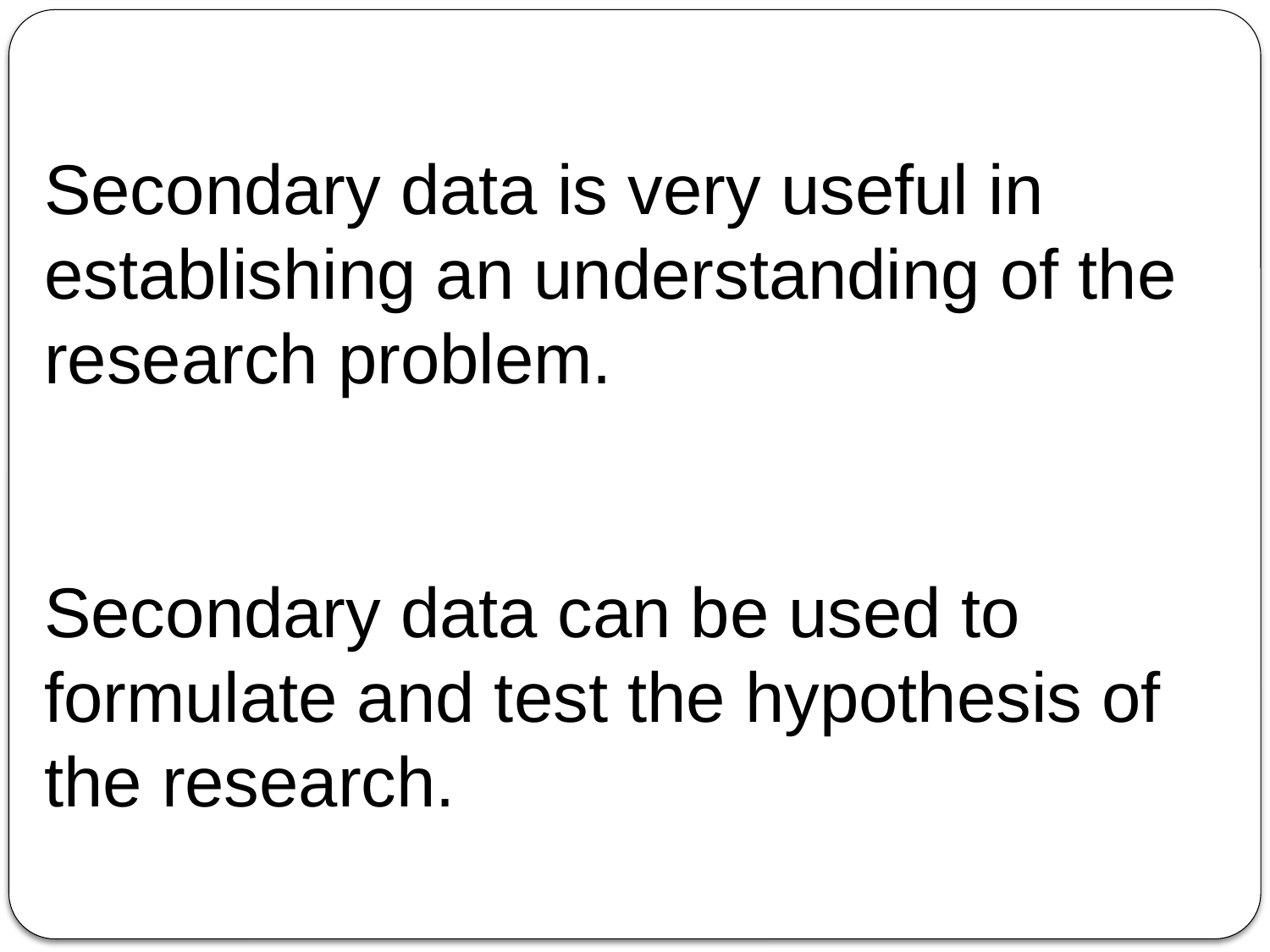

Secondary data is very useful in establishing an understanding of the research problem.

Secondary data can be used to formulate and test the hypothesis of the research.